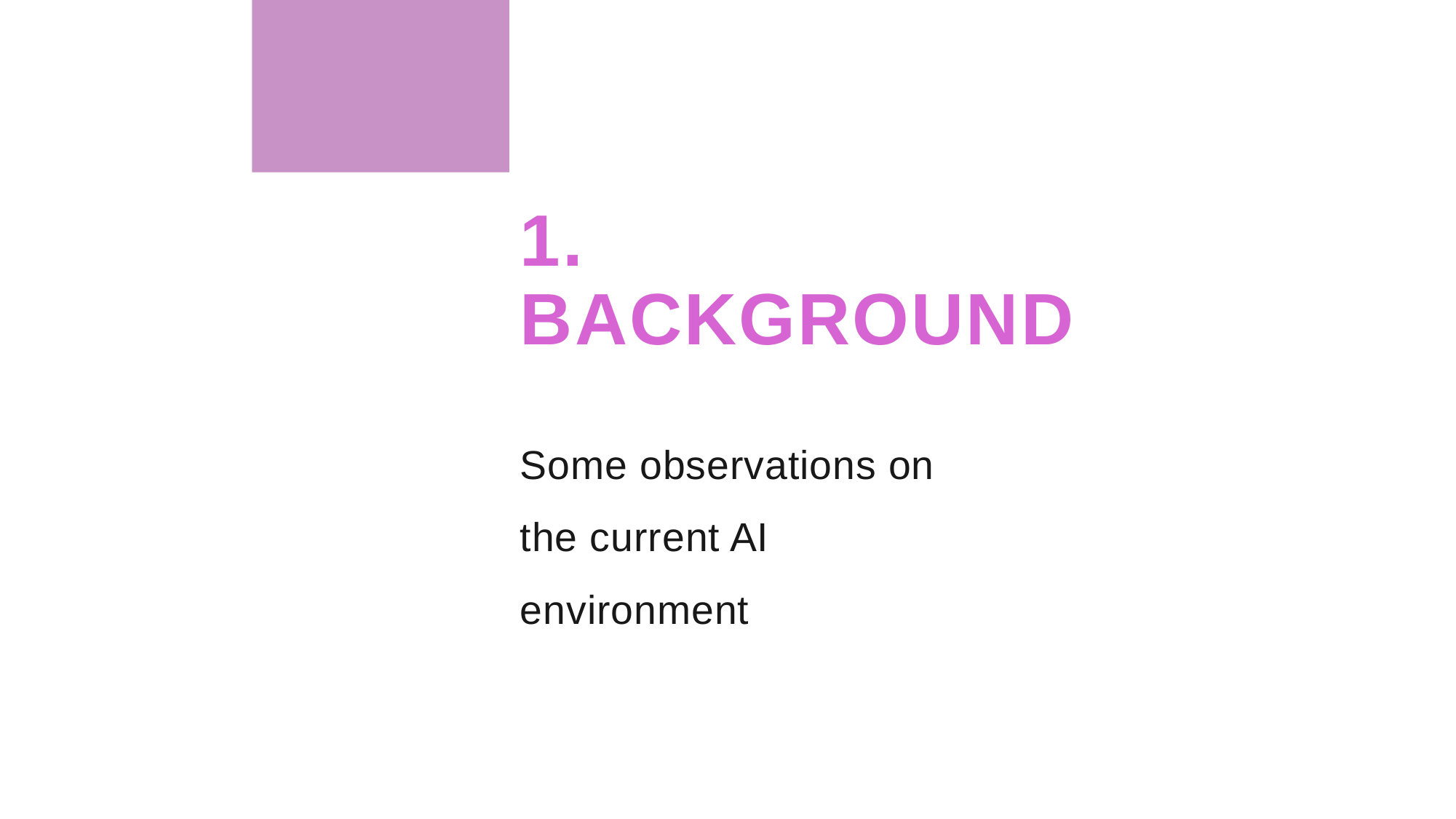

# 1. BACKGROUND
Some observations on the current AI environment